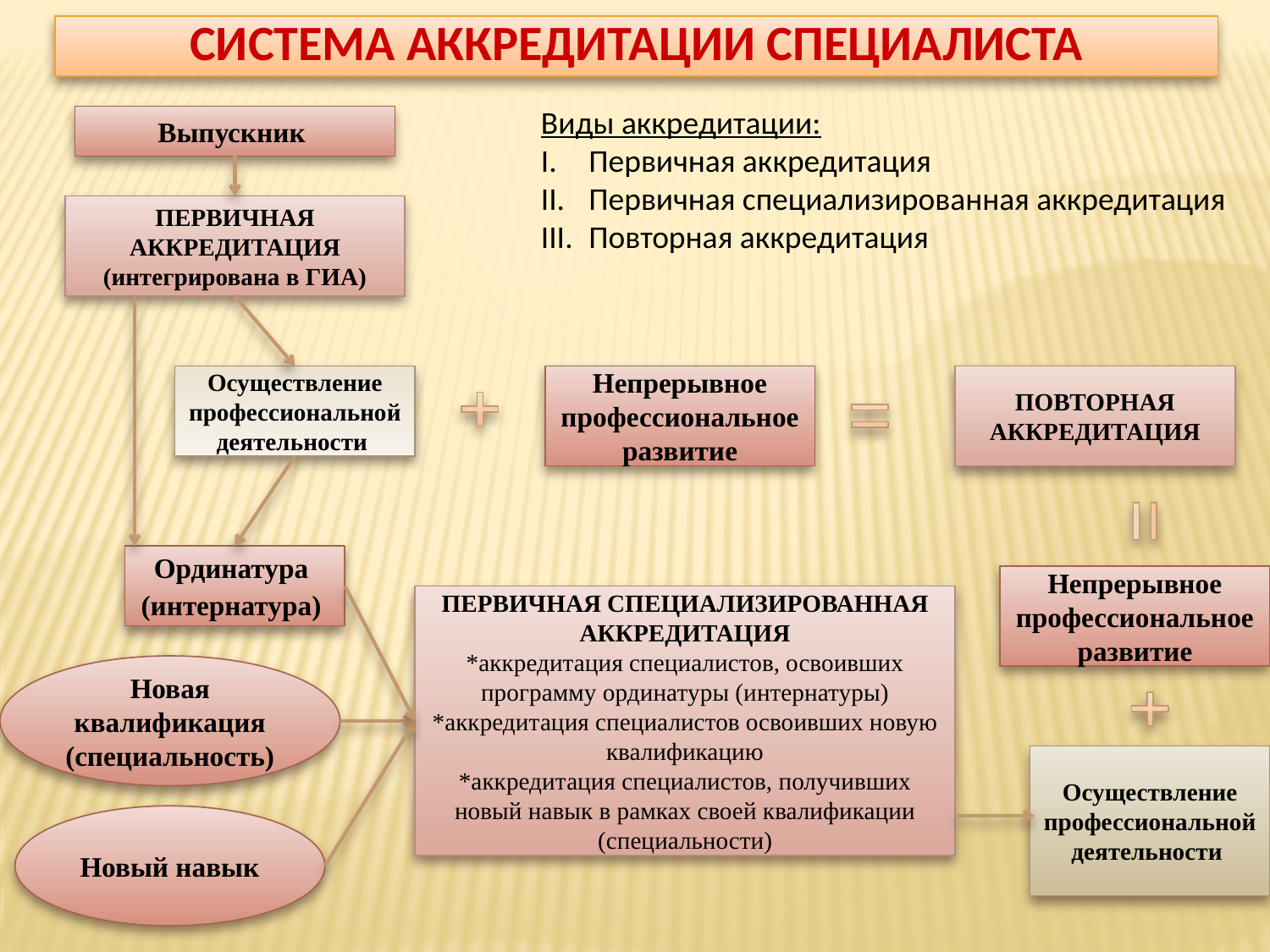

СИСТЕМА АККРЕДИТАЦИИ СПЕЦИАЛИСТА
Виды аккредитации:
Первичная аккредитация
Первичная специализированная аккредитация
Повторная аккредитация
Выпускник
ПЕРВИЧНАЯ АККРЕДИТАЦИЯ
(интегрирована в ГИА)
Осуществление профессиональной деятельности
Непрерывное профессиональное развитие
ПОВТОРНАЯ АККРЕДИТАЦИЯ

Ординатура  (интернатура)
Непрерывное профессиональное развитие
ПЕРВИЧНАЯ СПЕЦИАЛИЗИРОВАННАЯ АККРЕДИТАЦИЯ
*аккредитация специалистов, освоивших программу ординатуры (интернатуры)
*аккредитация специалистов освоивших новую квалификацию
*аккредитация специалистов, получивших новый навык в рамках своей квалификации (специальности)
Новая квалификация (специальность)

Осуществление профессиональной деятельности
Новый навык